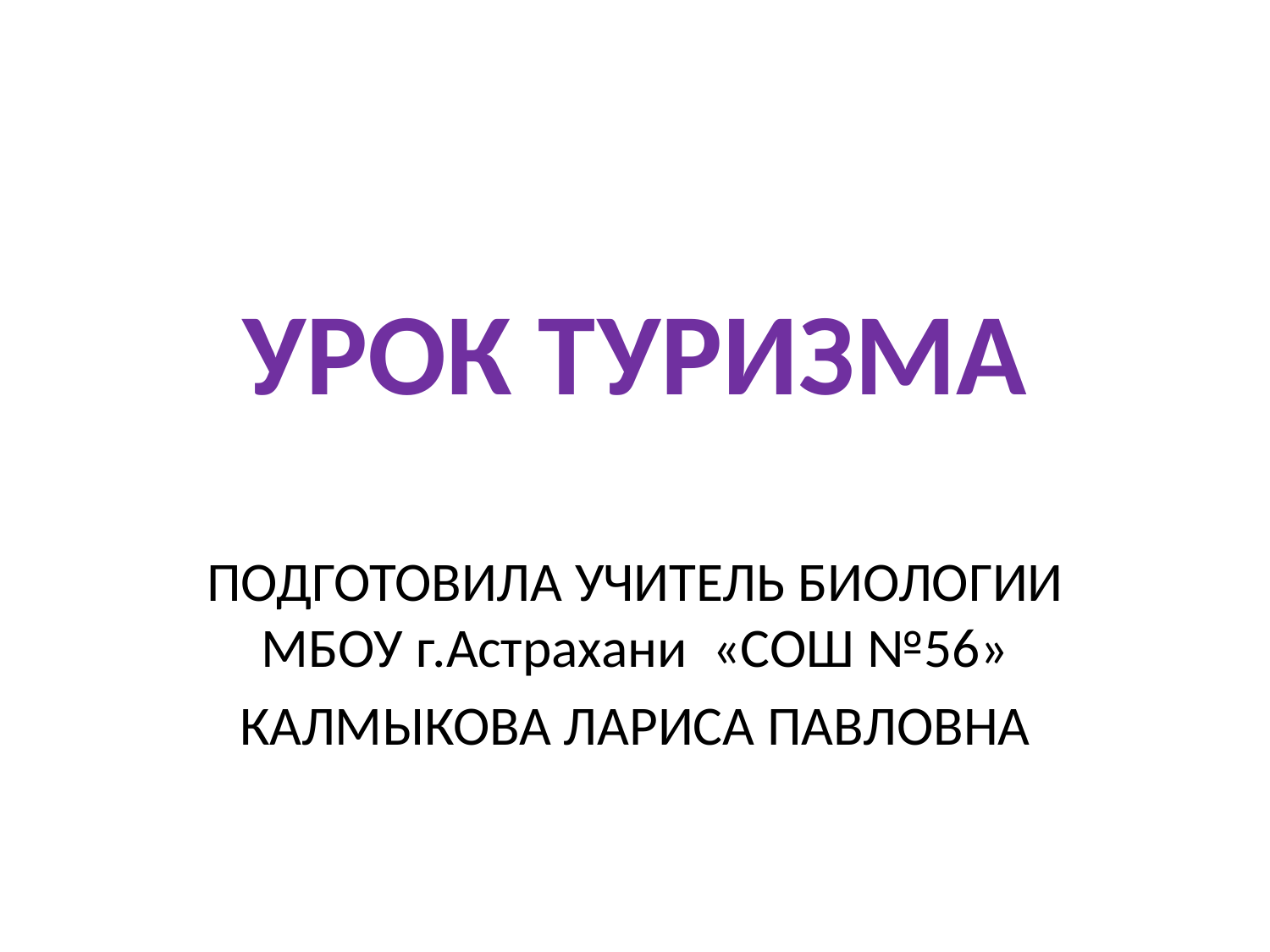

# УРОК ТУРИЗМА
ПОДГОТОВИЛА УЧИТЕЛЬ БИОЛОГИИ МБОУ г.Астрахани  «СОШ №56»
КАЛМЫКОВА ЛАРИСА ПАВЛОВНА